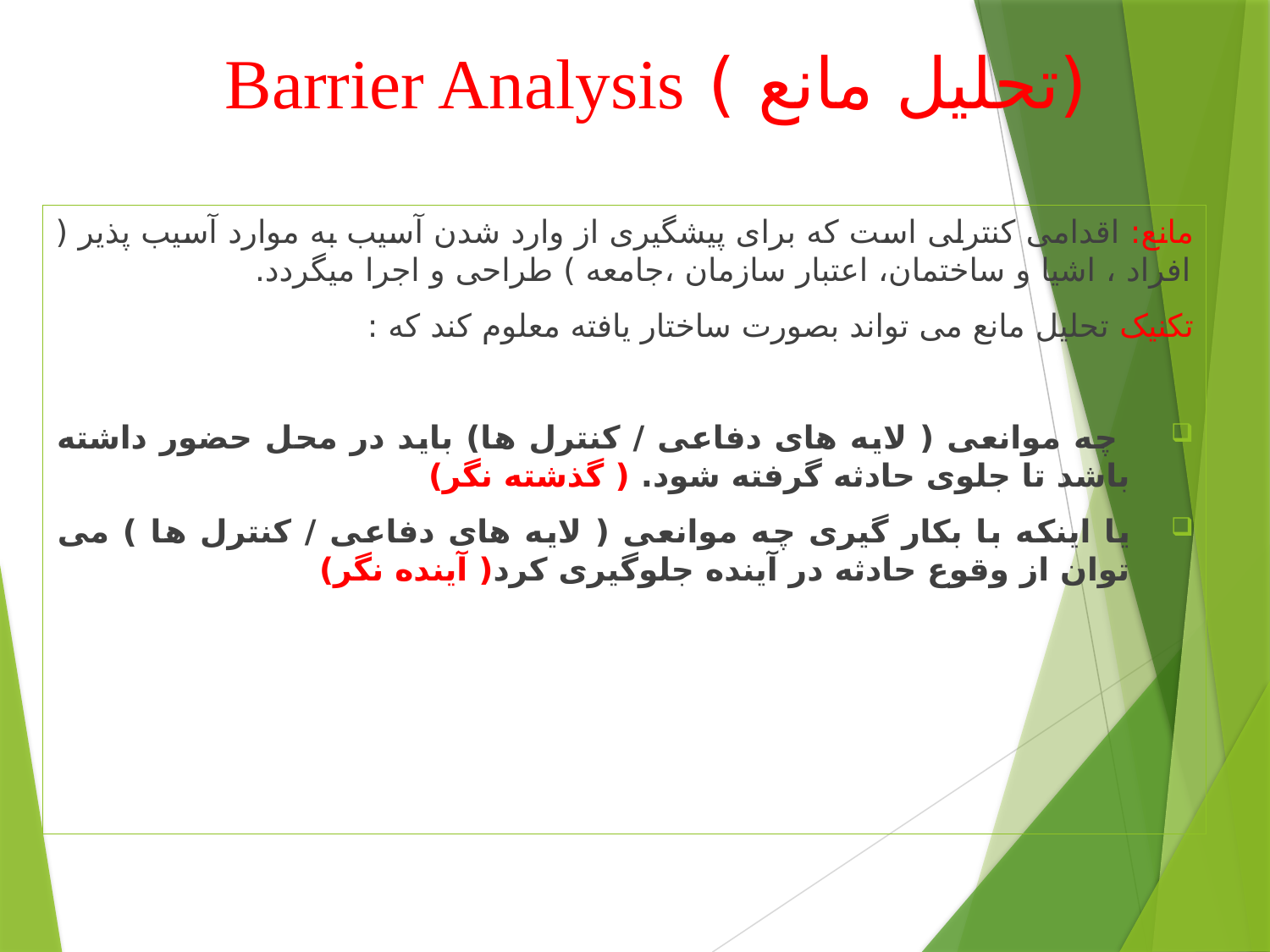

# (تحلیل مانع ) Barrier Analysis
مانع: اقدامی کنترلی است که برای پیشگیری از وارد شدن آسیب به موارد آسیب پذیر ( افراد ، اشیا و ساختمان، اعتبار سازمان ،جامعه ) طراحی و اجرا میگردد.
تکنیک تحلیل مانع می تواند بصورت ساختار یافته معلوم کند که :

 چه موانعی ( لایه های دفاعی / کنترل ها) باید در محل حضور داشته باشد تا جلوی حادثه گرفته شود. ( گذشته نگر)
یا اینکه با بکار گیری چه موانعی ( لایه های دفاعی / کنترل ها ) می توان از وقوع حادثه در آینده جلوگیری کرد( آینده نگر)